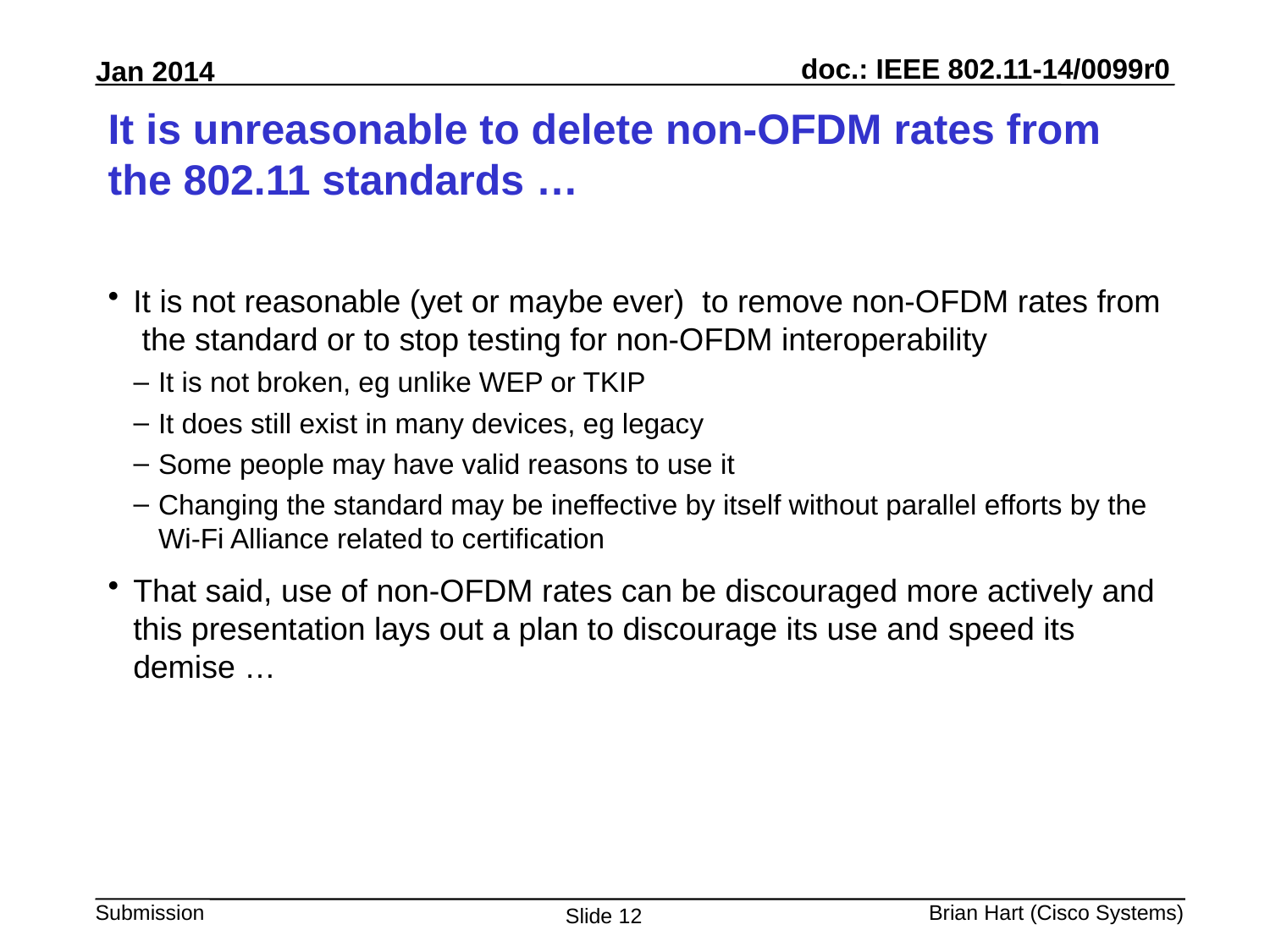

# It is unreasonable to delete non-OFDM rates from the 802.11 standards …
It is not reasonable (yet or maybe ever)  to remove non-OFDM rates from  the standard or to stop testing for non-OFDM interoperability
It is not broken, eg unlike WEP or TKIP
It does still exist in many devices, eg legacy
Some people may have valid reasons to use it
Changing the standard may be ineffective by itself without parallel efforts by the Wi-Fi Alliance related to certification
That said, use of non-OFDM rates can be discouraged more actively and this presentation lays out a plan to discourage its use and speed its demise …